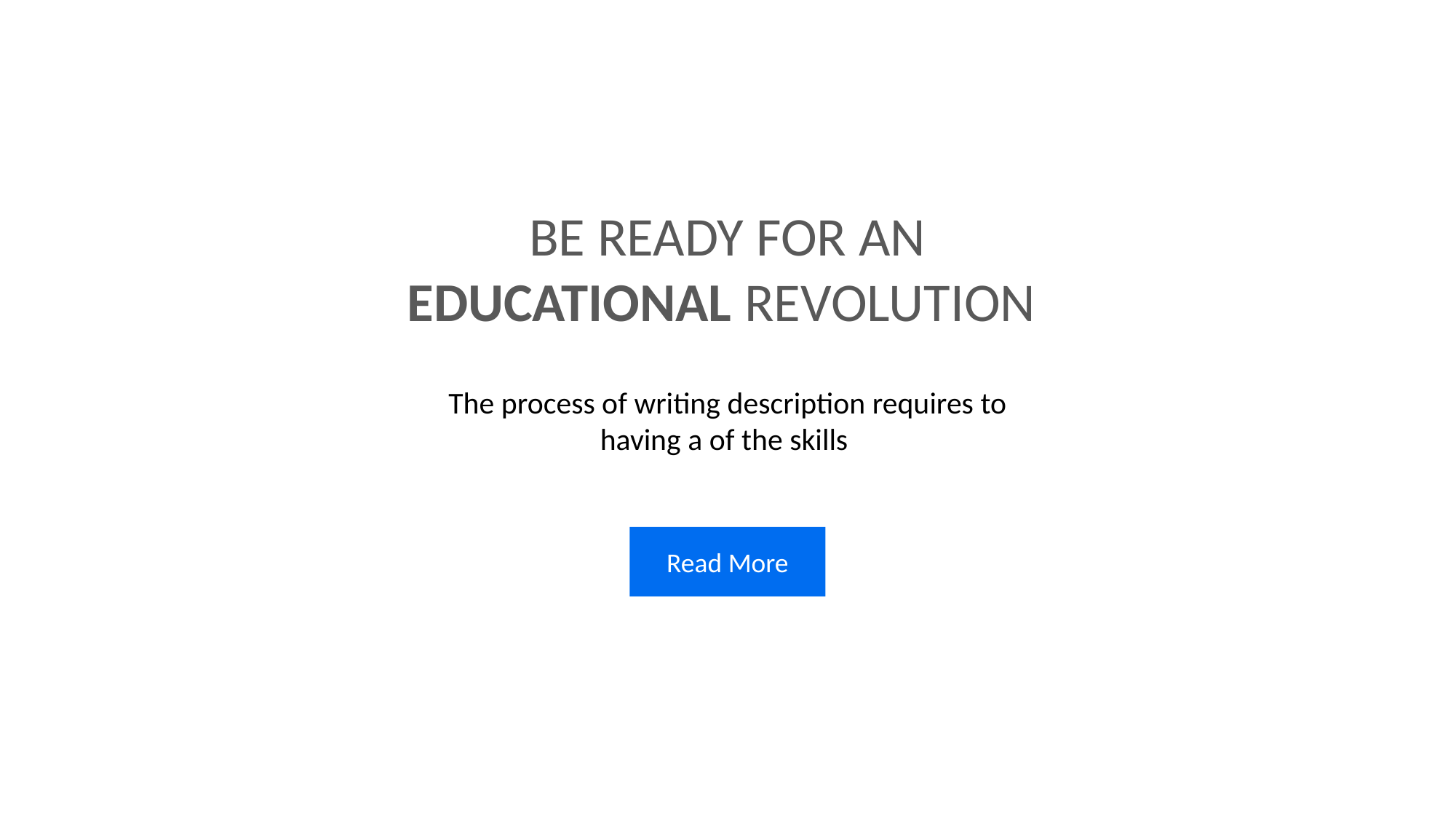

BE READY FOR AN EDUCATIONAL REVOLUTION
The process of writing description requires to having a of the skills
Read More